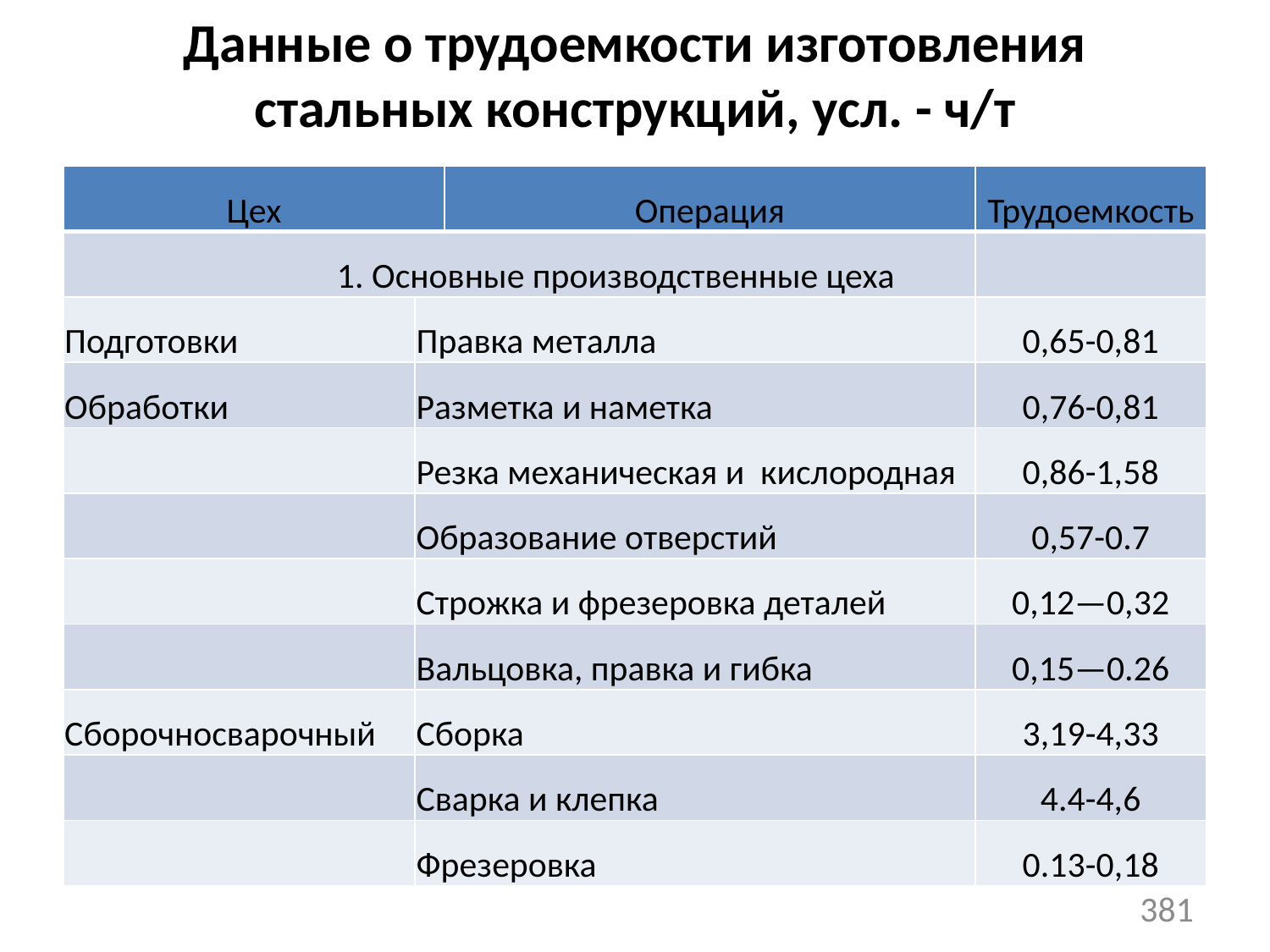

Данные о трудоемкости изготовления стальных конструкций, усл. - ч/т
| Цех |  | Операция | Трудоемкость |
| --- | --- | --- | --- |
| 1. Основные производственные цеха |  |  |  |
| Подготовки | Правка металла |  | 0,65-0,81 |
| Обработки | Разметка и наметка |  | 0,76-0,81 |
|  | Резка механическая и кислородная |  | 0,86-1,58 |
|  | Образование отверстий |  | 0,57-0.7 |
|  | Строжка и фрезеровка деталей |  | 0,12—0,32 |
|  | Вальцовка, правка и гибка |  | 0,15—0.26 |
| Сборочносварочный | Сборка |  | 3,19-4,33 |
|  | Сварка и клепка |  | 4.4-4,6 |
|  | Фрезеровка |  | 0.13-0,18 |
381